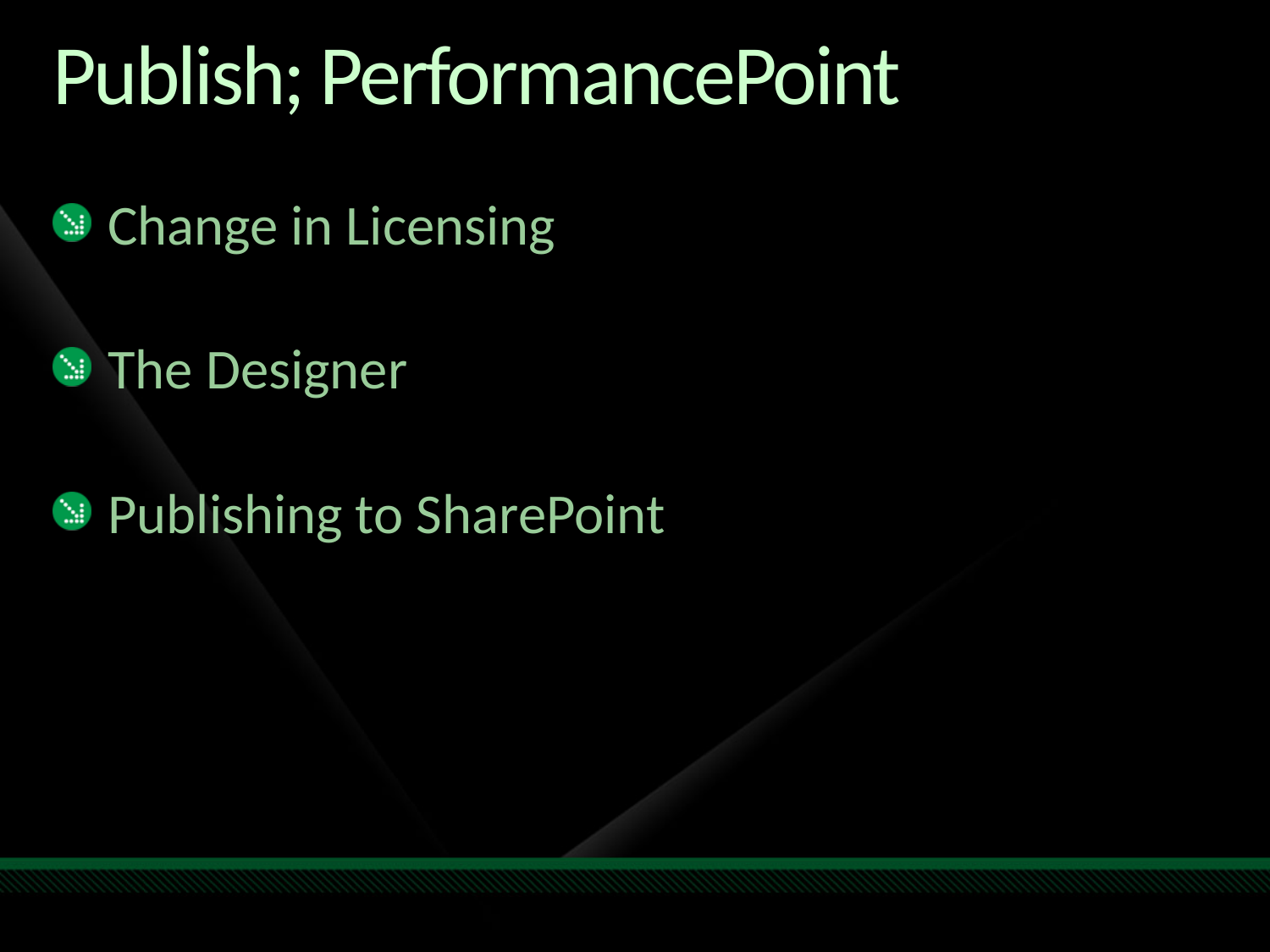

# Publish; PerformancePoint
Change in Licensing

The Designer

Publishing to SharePoint